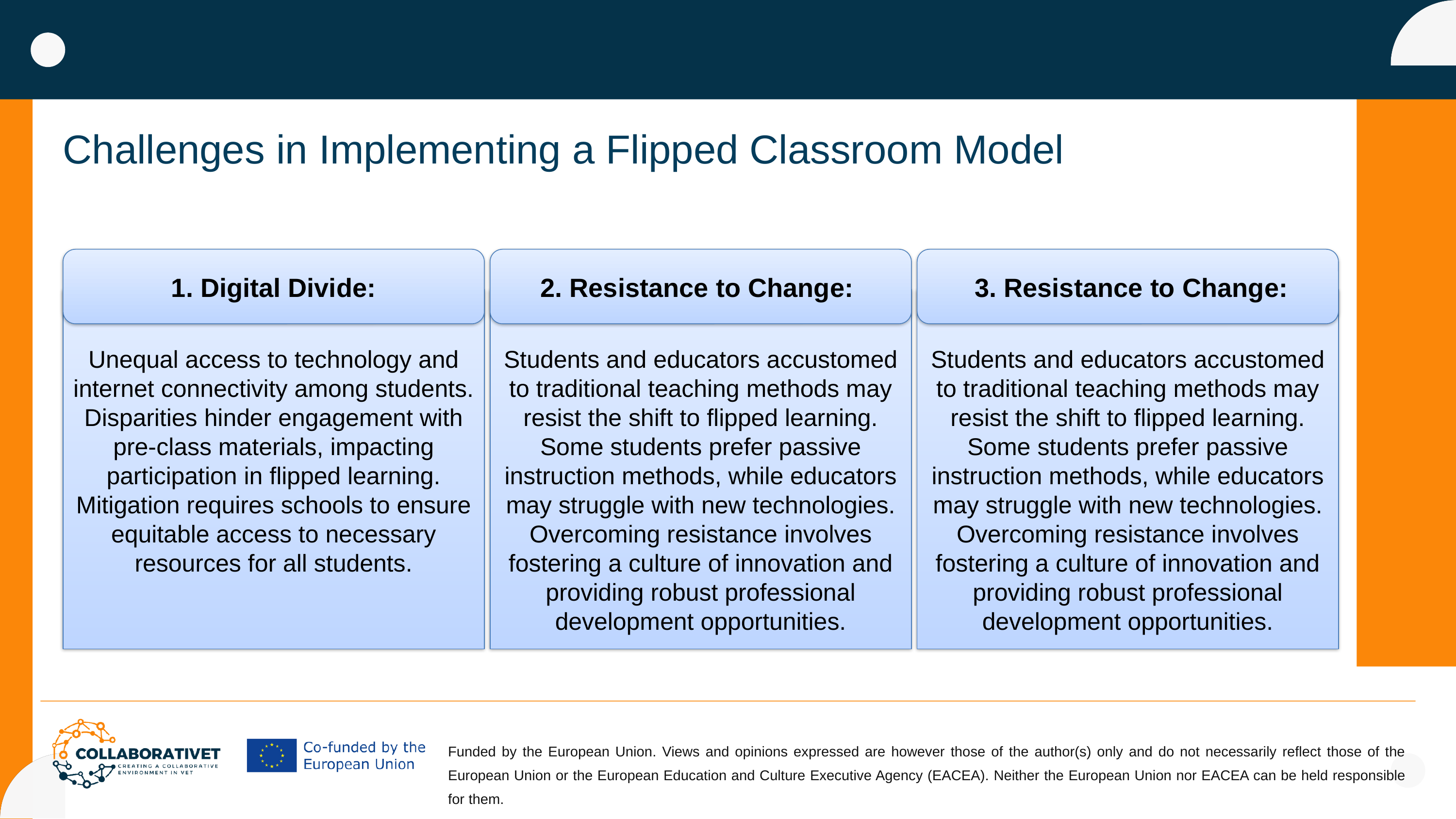

Challenges in Implementing a Flipped Classroom Model
1. Digital Divide:
2. Resistance to Change:
 3. Resistance to Change:
Unequal access to technology and internet connectivity among students.
Disparities hinder engagement with pre-class materials, impacting participation in flipped learning.
Mitigation requires schools to ensure equitable access to necessary resources for all students.
Students and educators accustomed to traditional teaching methods may resist the shift to flipped learning.
Some students prefer passive instruction methods, while educators may struggle with new technologies.
Overcoming resistance involves fostering a culture of innovation and providing robust professional development opportunities.
Students and educators accustomed to traditional teaching methods may resist the shift to flipped learning.
Some students prefer passive instruction methods, while educators may struggle with new technologies.
Overcoming resistance involves fostering a culture of innovation and providing robust professional development opportunities.

Funded by the European Union. Views and opinions expressed are however those of the author(s) only and do not necessarily reflect those of the European Union or the European Education and Culture Executive Agency (EACEA). Neither the European Union nor EACEA can be held responsible for them.